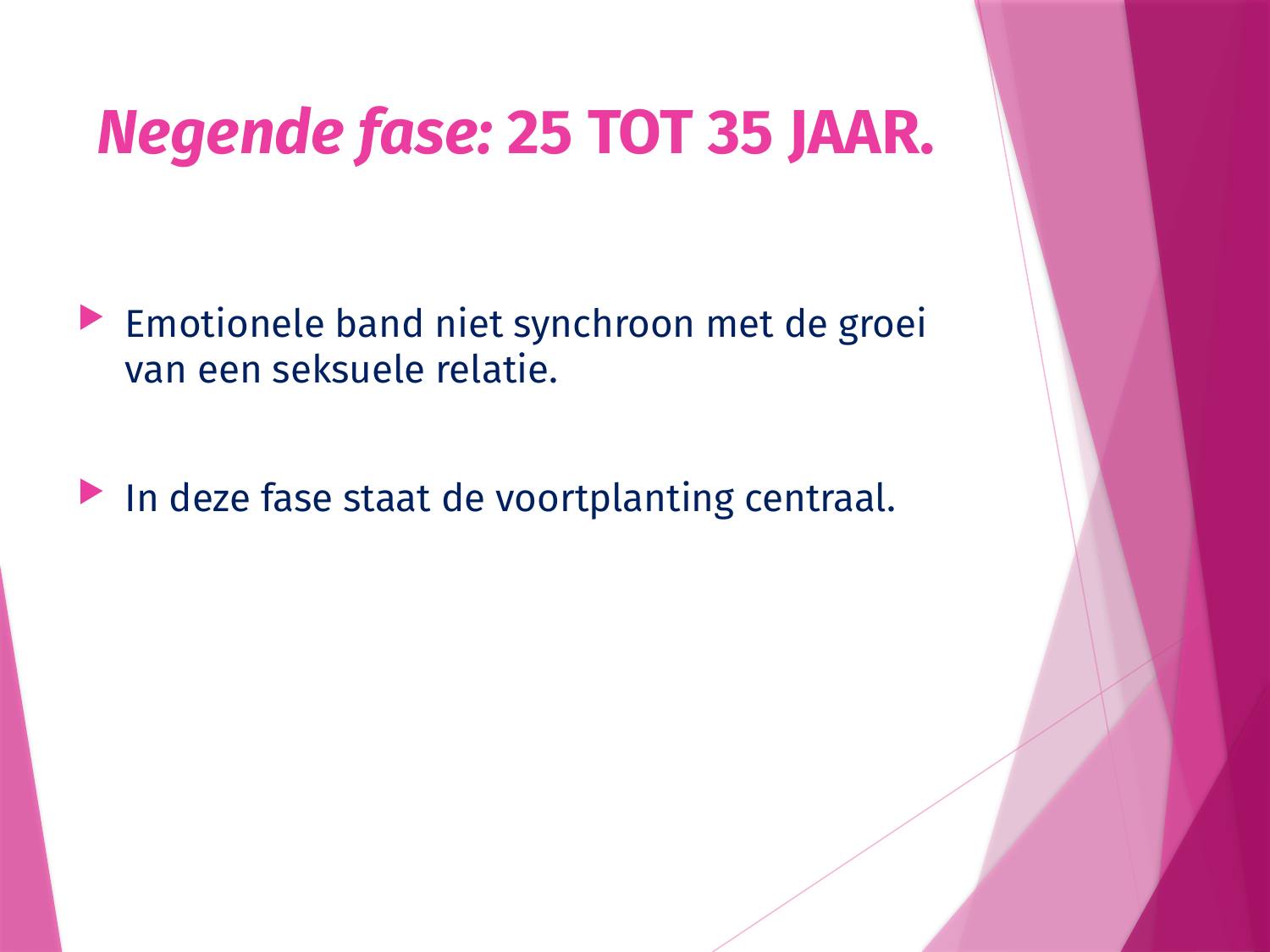

# Negende fase: 25 TOT 35 JAAR.

Emotionele band niet synchroon met de groei van een seksuele relatie.

In deze fase staat de voortplanting centraal.